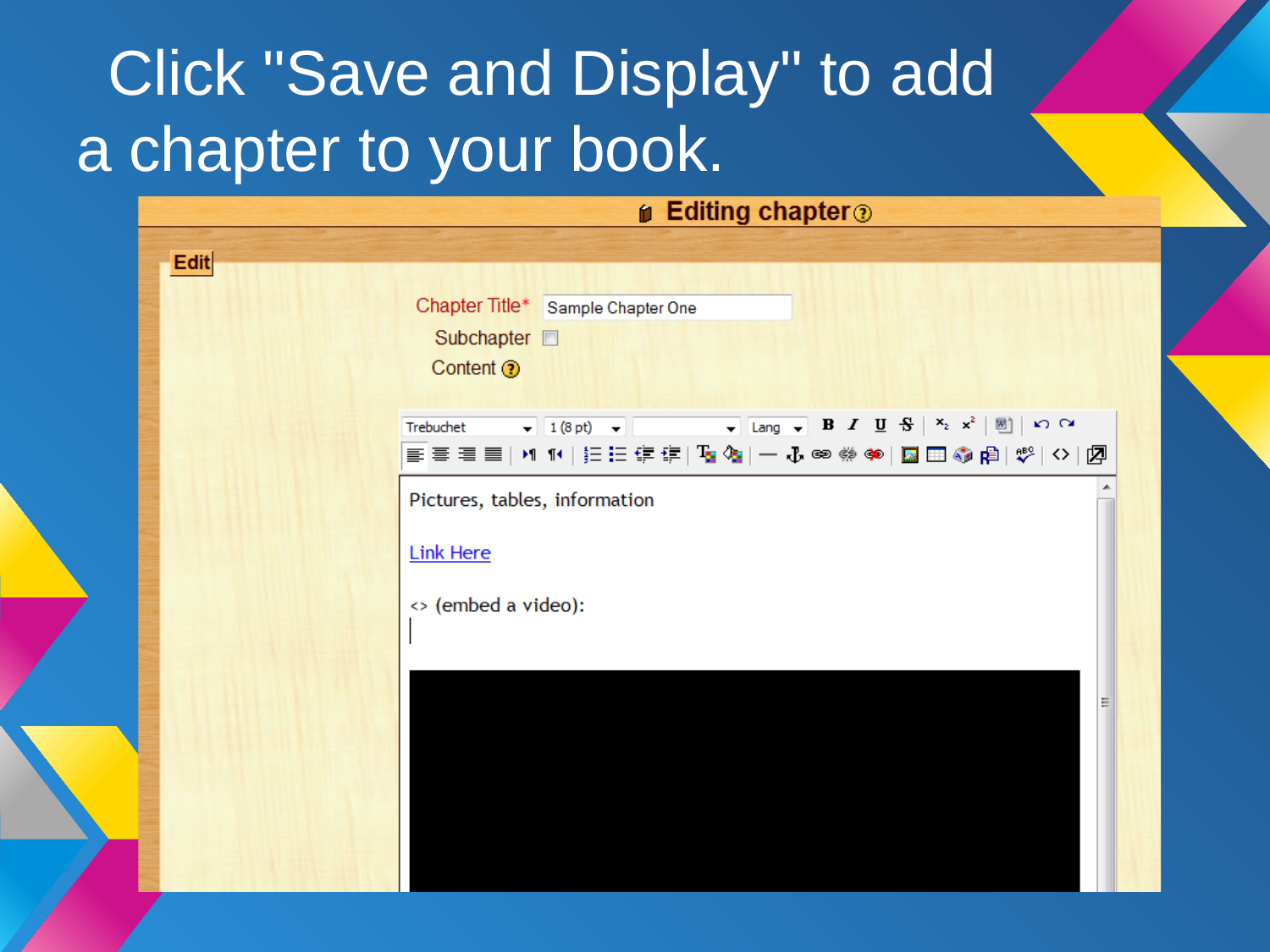

# Click "Save and Display" to add a chapter to your book.